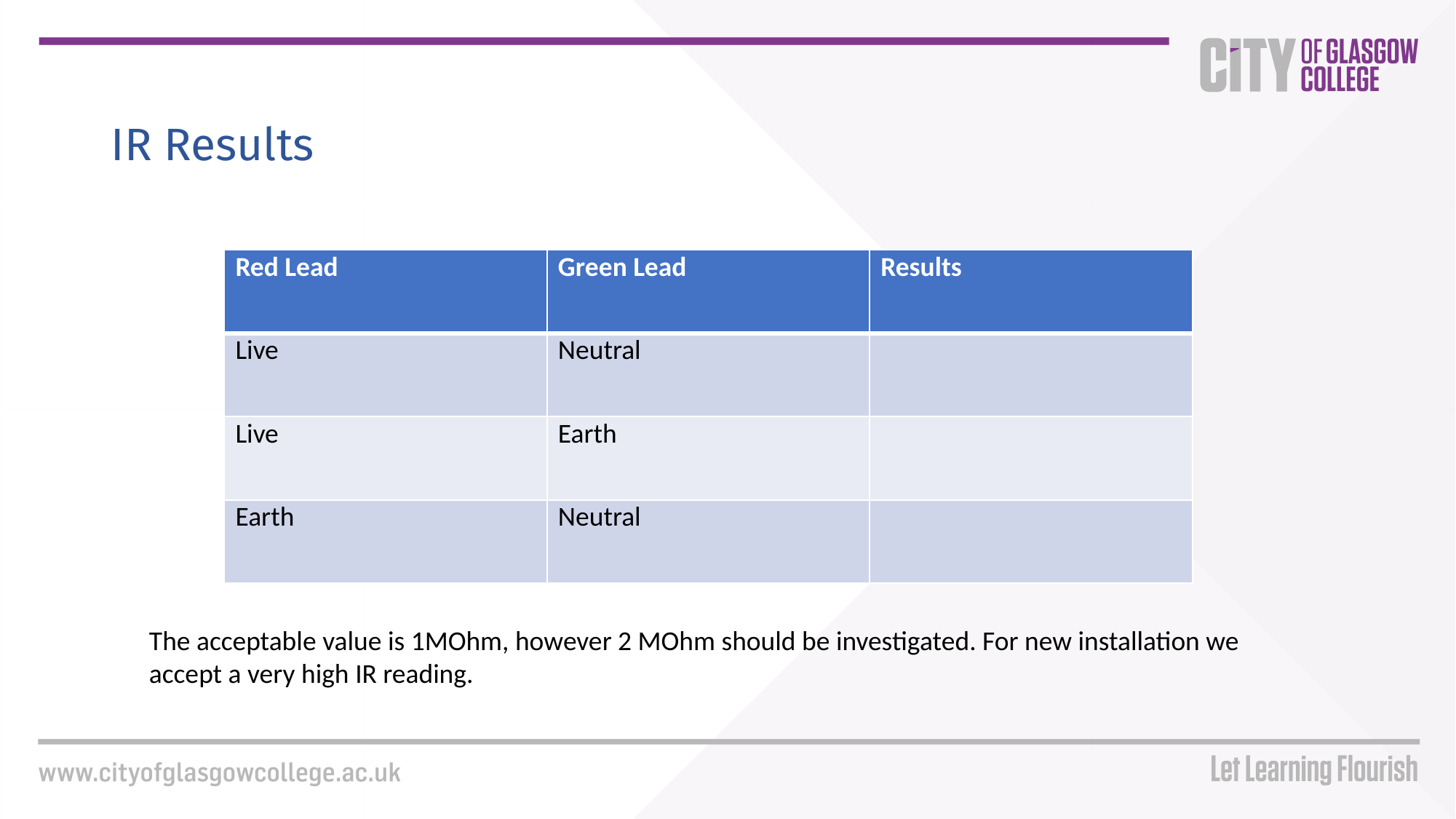

# IR Results
| Red Lead | Green Lead | Results |
| --- | --- | --- |
| Live | Neutral |  |
| Live | Earth |  |
| Earth | Neutral |  |
The acceptable value is 1MOhm, however 2 MOhm should be investigated. For new installation we accept a very high IR reading.